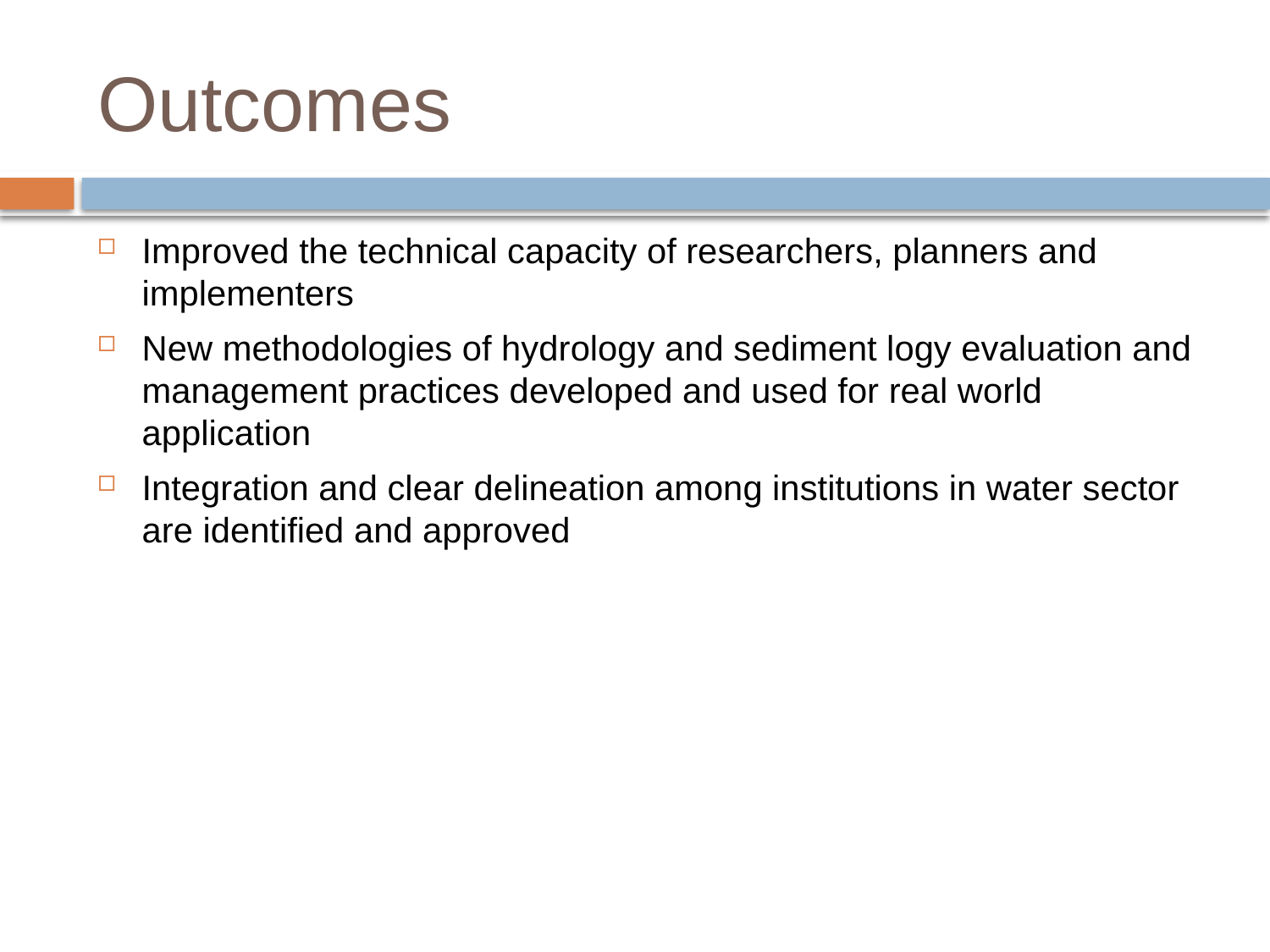

# Outcomes
Improved the technical capacity of researchers, planners and implementers
New methodologies of hydrology and sediment logy evaluation and management practices developed and used for real world application
Integration and clear delineation among institutions in water sector are identified and approved